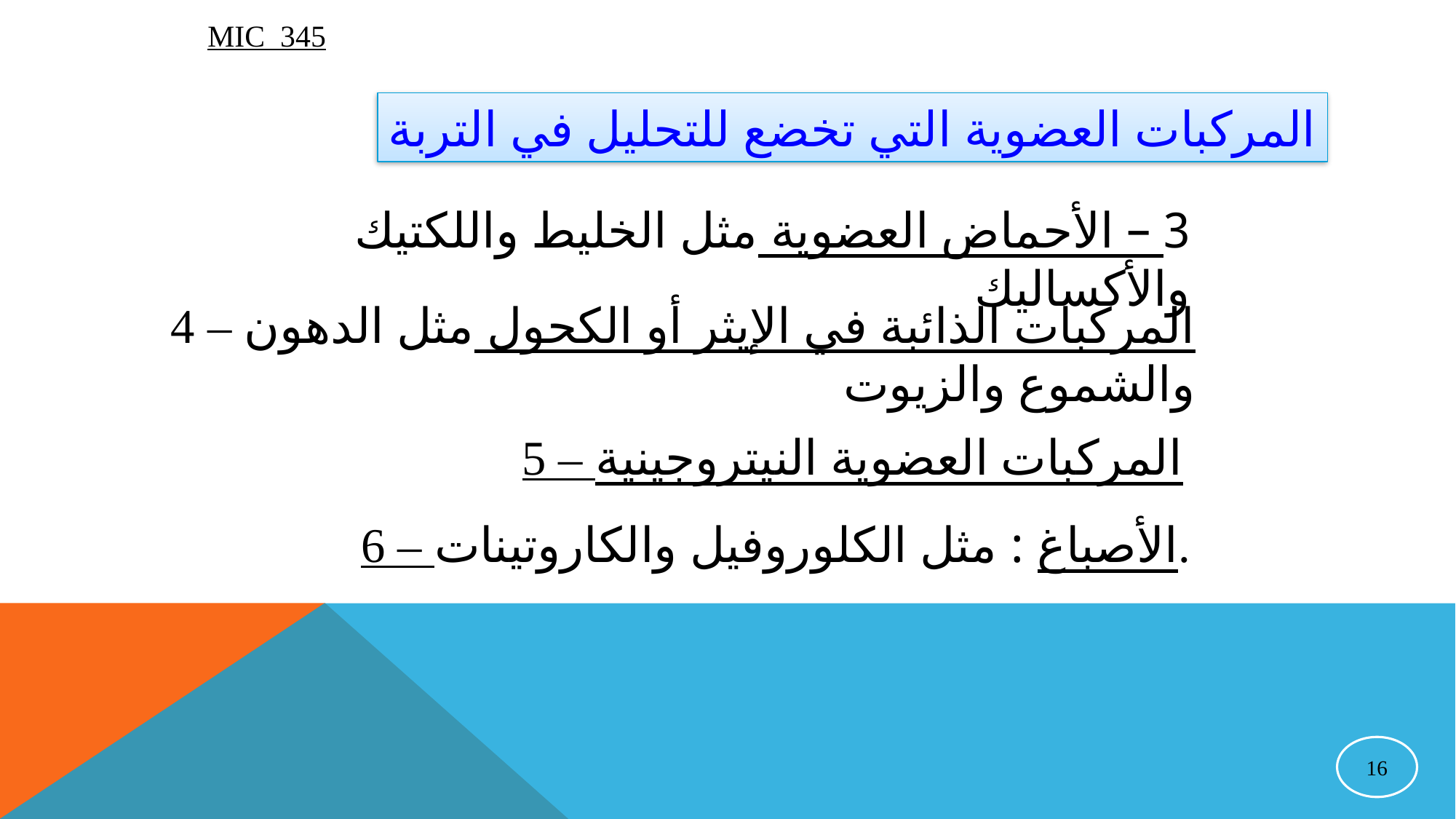

MIC  345
المركبات العضوية التي تخضع للتحليل في التربة
3 – الأحماض العضوية مثل الخليط واللكتيك والأكساليك
4 – المركبات الذائبة في الإيثر أو الكحول مثل الدهون والشموع والزيوت
5 – المركبات العضوية النيتروجينية
6 – الأصباغ : مثل الكلوروفيل والكاروتينات.
16